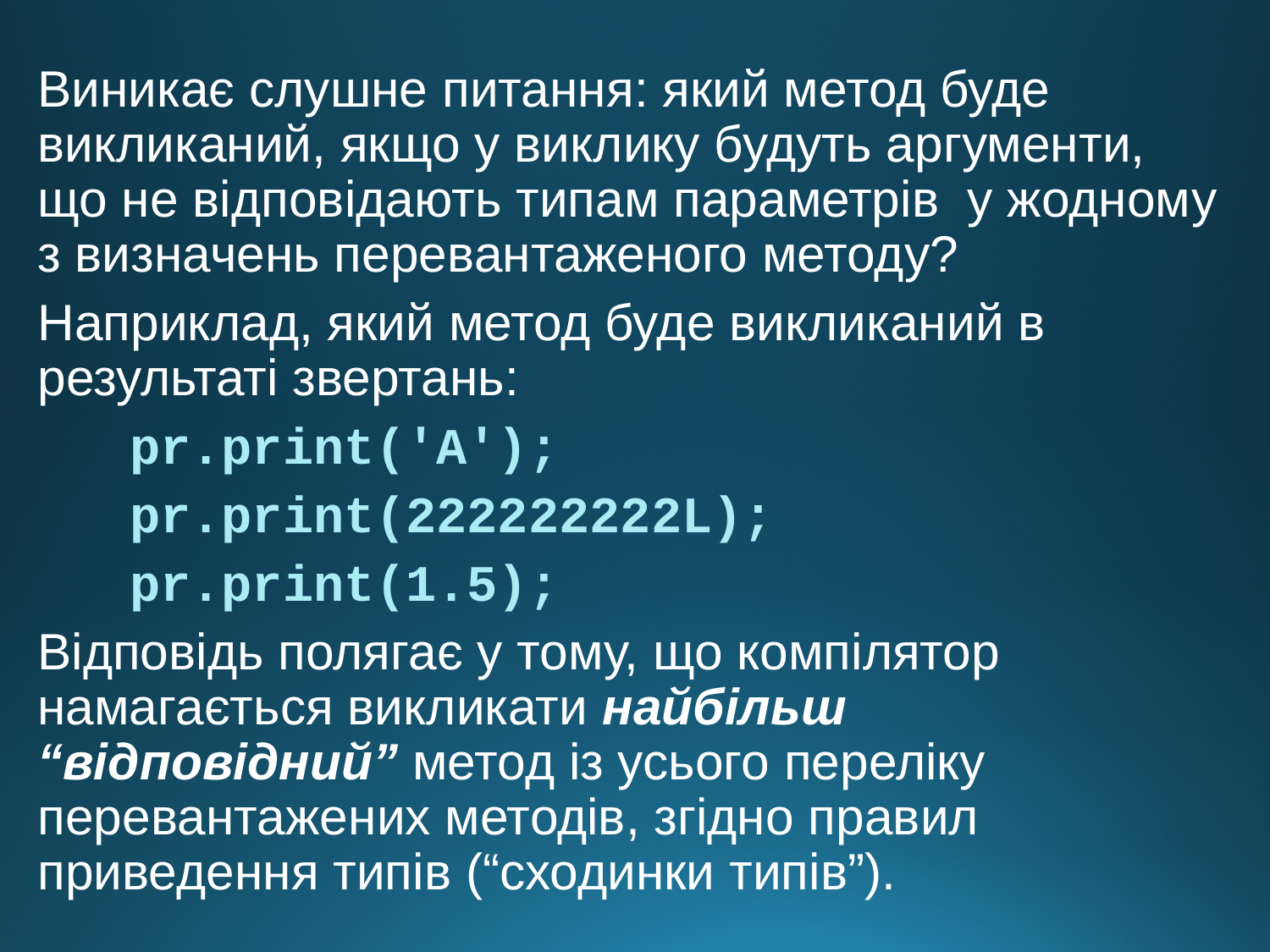

Виникає слушне питання: який метод буде викликаний, якщо у виклику будуть аргументи, що не відповідають типам параметрів  у жодному з визначень перевантаженого методу?
Наприклад, який метод буде викликаний в результаті звертань:
   pr.print('A');
   pr.print(222222222L);
   pr.print(1.5);
Відповідь полягає у тому, що компілятор намагається викликати найбільш “відповідний” метод із усього переліку перевантажених методів, згідно правил приведення типів (“сходинки типів”).